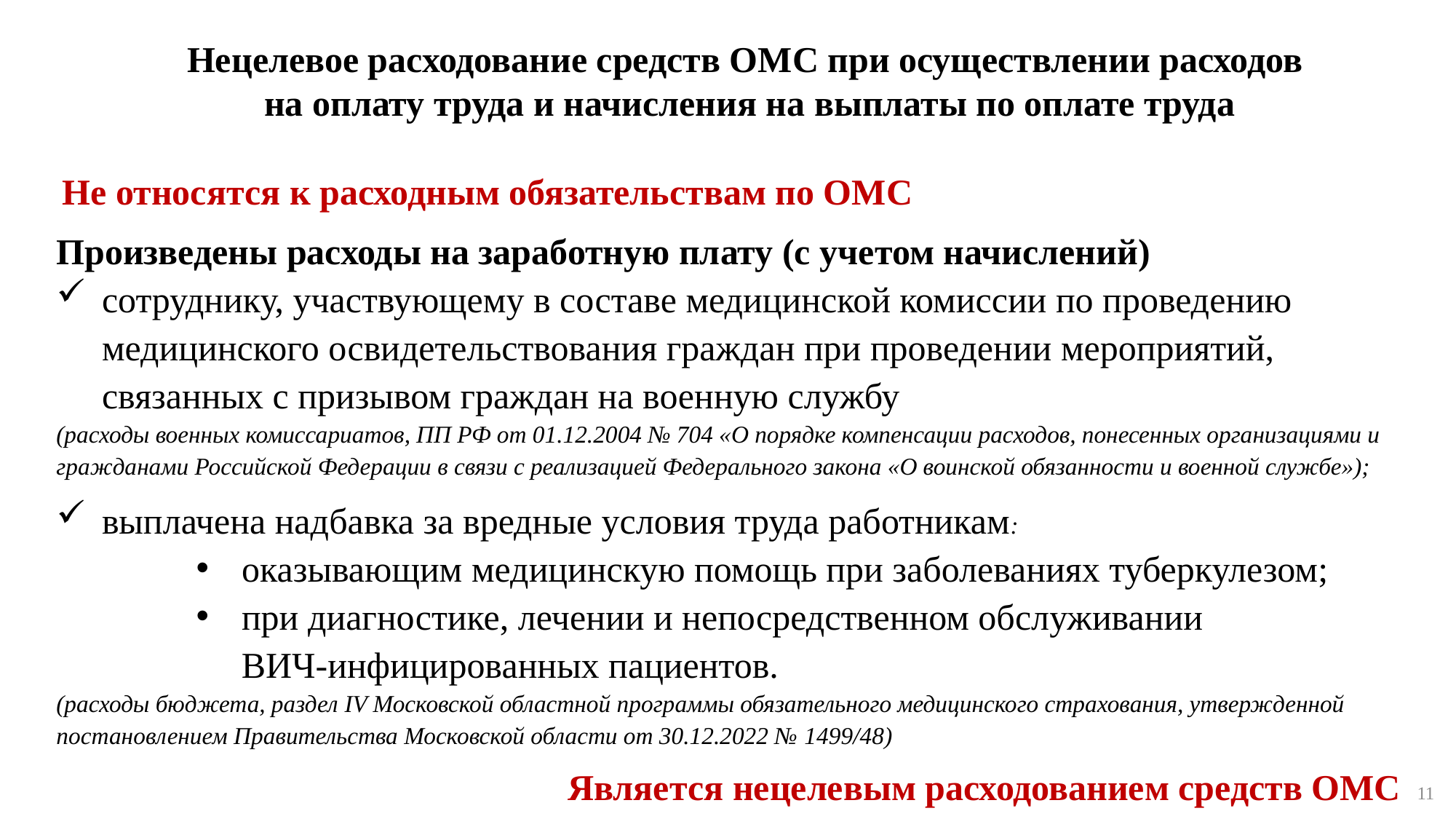

Нецелевое расходование средств ОМС при осуществлении расходов
на оплату труда и начисления на выплаты по оплате труда
Не относятся к расходным обязательствам по ОМС
Произведены расходы на заработную плату (с учетом начислений)
сотруднику, участвующему в составе медицинской комиссии по проведению медицинского освидетельствования граждан при проведении мероприятий, связанных с призывом граждан на военную службу
(расходы военных комиссариатов, ПП РФ от 01.12.2004 № 704 «О порядке компенсации расходов, понесенных организациями и гражданами Российской Федерации в связи с реализацией Федерального закона «О воинской обязанности и военной службе»);

выплачена надбавка за вредные условия труда работникам:
оказывающим медицинскую помощь при заболеваниях туберкулезом;
при диагностике, лечении и непосредственном обслуживании
ВИЧ-инфицированных пациентов.
(расходы бюджета, раздел IV Московской областной программы обязательного медицинского страхования, утвержденной постановлением Правительства Московской области от 30.12.2022 № 1499/48)
Является нецелевым расходованием средств ОМС
11